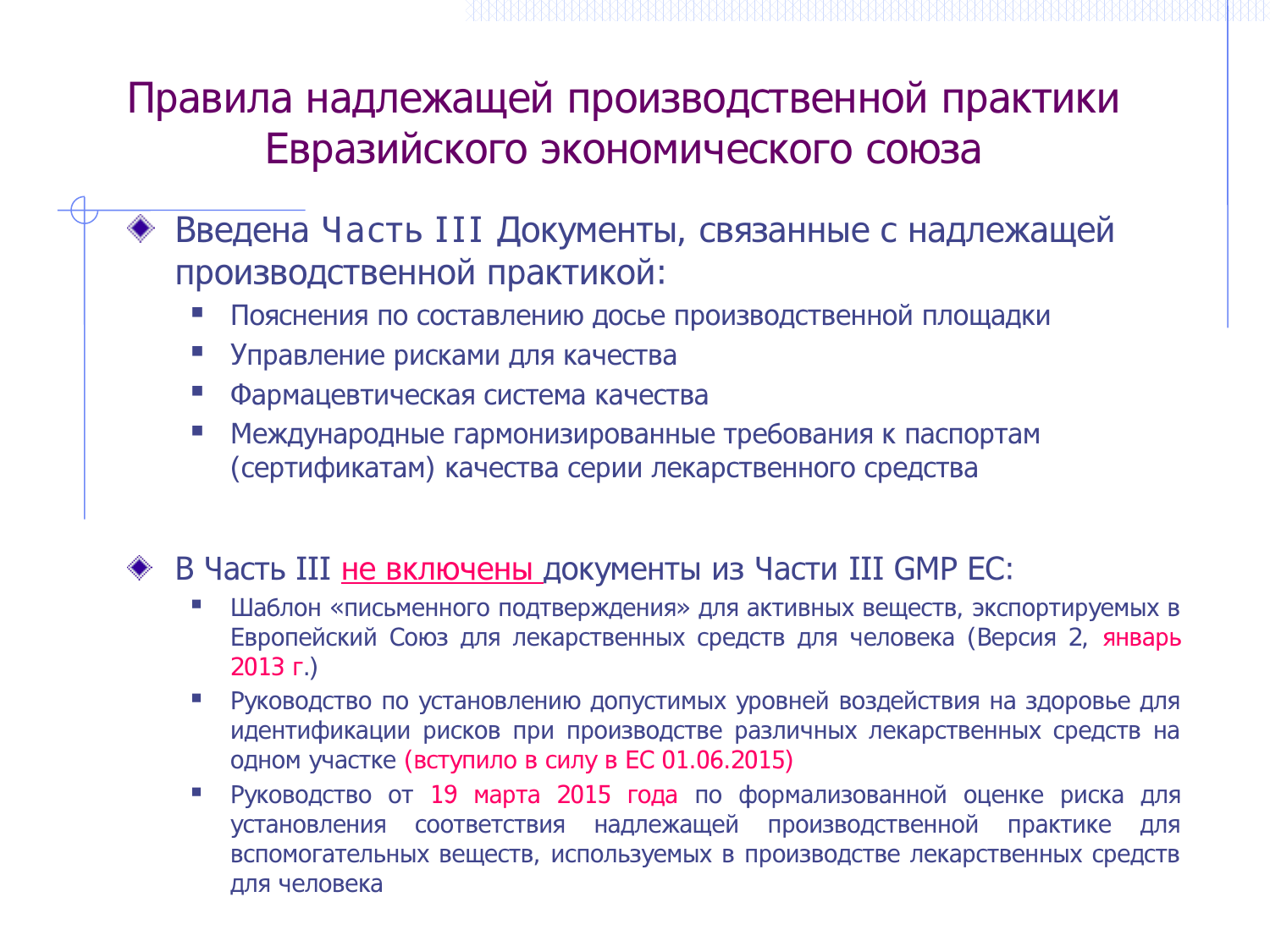

Правила надлежащей производственной практики Евразийского экономического союза
Введена Часть III Документы, связанные с надлежащей производственной практикой:
Пояснения по составлению досье производственной площадки
Управление рисками для качества
Фармацевтическая система качества
Международные гармонизированные требования к паспортам (сертификатам) качества серии лекарственного средства

В Часть III не включены документы из Части III GMP ЕС:
Шаблон «письменного подтверждения» для активных веществ, экспортируемых в Европейский Союз для лекарственных средств для человека (Версия 2, январь 2013 г.)
Руководство по установлению допустимых уровней воздействия на здоровье для идентификации рисков при производстве различных лекарственных средств на одном участке (вступило в силу в ЕС 01.06.2015)
Руководство от 19 марта 2015 года по формализованной оценке риска для установления соответствия надлежащей производственной практике для вспомогательных веществ, используемых в производстве лекарственных средств для человека